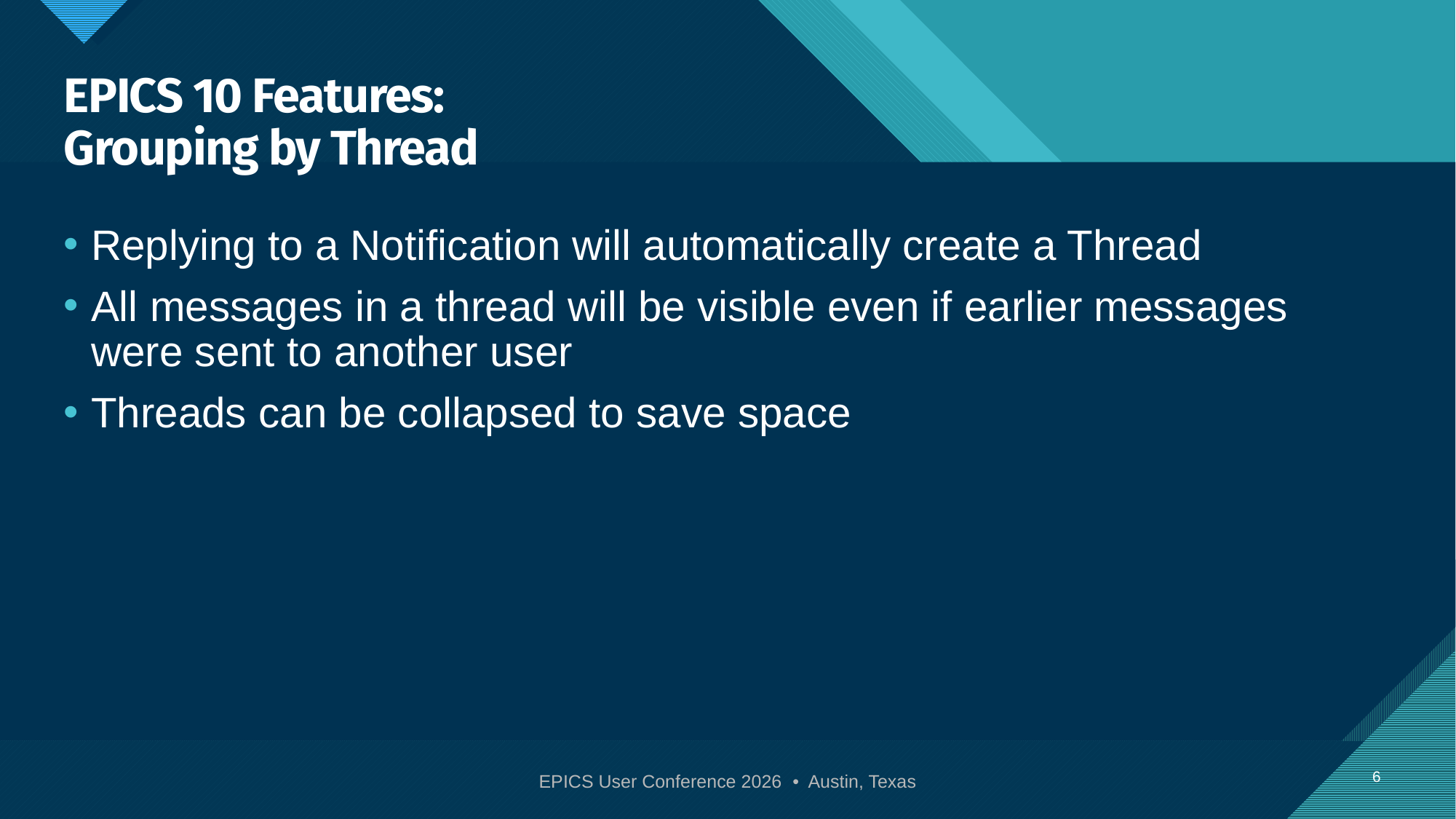

# EPICS 10 Features: Grouping by Thread
Replying to a Notification will automatically create a Thread
All messages in a thread will be visible even if earlier messages were sent to another user
Threads can be collapsed to save space
6
EPICS User Conference 2026  •  Austin, Texas